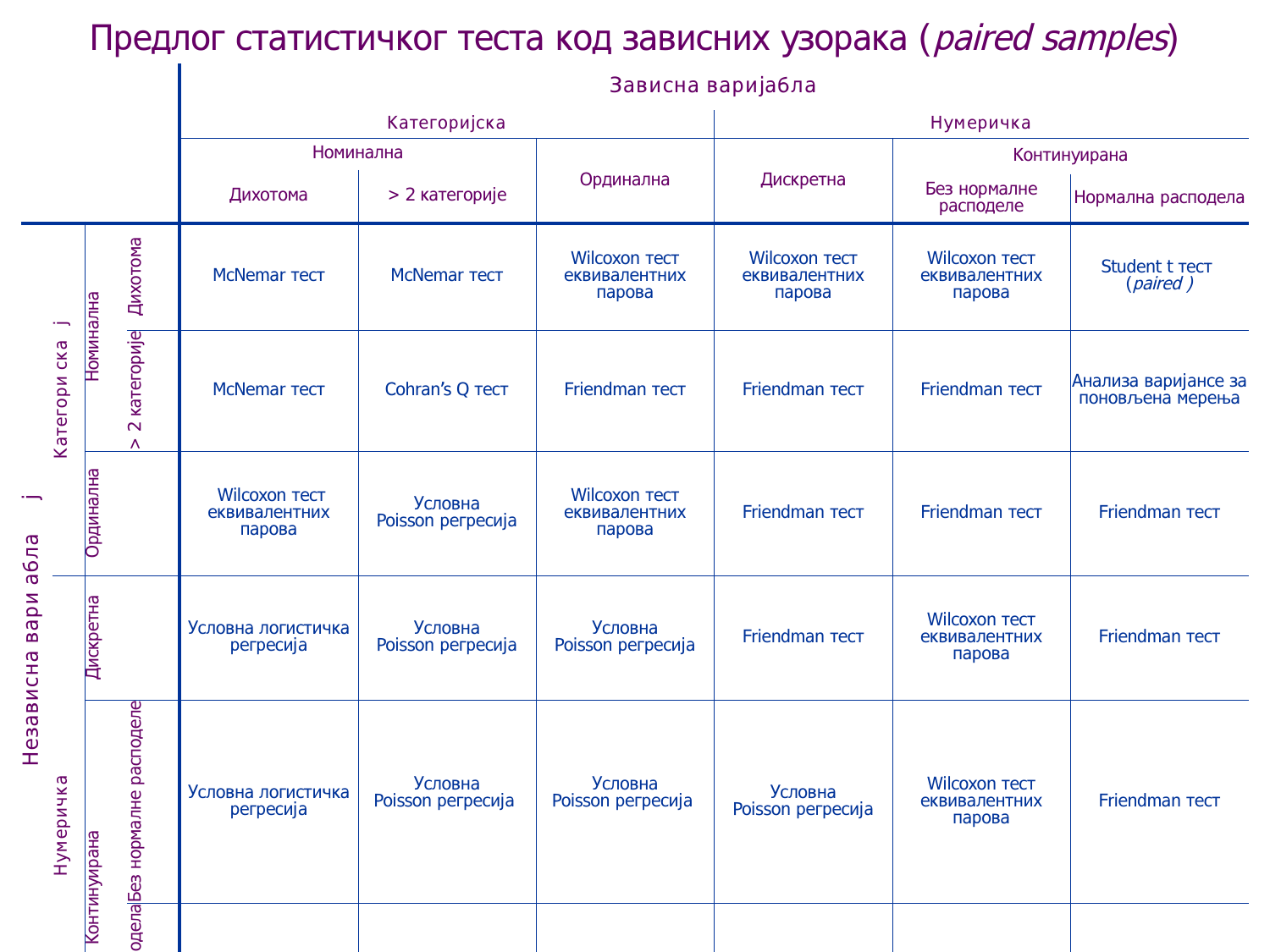

# Предлог статистичког теста код зависних узорака (paired samples)
|  |  |  |  | Зависна варијабла |  |  |  |  |  |
| --- | --- | --- | --- | --- | --- | --- | --- | --- | --- |
|  |  |  |  | Категоријска |  |  | Нумеричка |  |  |
|  |  |  |  | Номинална |  | Ординална | Дискретна | Континуирана |  |
|  |  |  |  | Дихотома | > 2 категорије |  |  |  |  |
|  |  |  |  |  |  |  |  | Без нормалне расподеле | Нормална расподела |
| Независна варијабла | Категоријска | Номинална | Дихотома | McNemar тест | McNemar тест | Wilcoxon тест еквивалентних парова | Wilcoxon тест еквивалентних парова | Wilcoxon тест еквивалентних парова | Student t тест (paired ) |
|  |  |  | > 2 категорије | McNemar тест | Cohran’s Q тест | Friendman тест | Friendman тест | Friendman тест | Анализа варијансе за поновљена мерења |
|  |  | Ординална |  | Wilcoxon тест еквивалентних парова | Условна Poisson регресија | Wilcoxon тест еквивалентних парова | Friendman тест | Friendman тест | Friendman тест |
|  | Нумеричка | Дискретна |  | Условна логистичка регресија | Условна Poisson регресија | Условна Poisson регресија | Friendman тест | Wilcoxon тест еквивалентних парова | Friendman тест |
|  |  | Континуирана | Без нормалне расподеле | Условна логистичка регресија | Условна Poisson регресија | Условна Poisson регресија | Условна Poisson регресија | Wilcoxon тест еквивалентних парова | Friendman тест |
|  |  |  | Нормална расподела | Условна логистичка регресија | Условна Poisson регресија | Условна Poisson регресија | Условна Poisson регресија | Wilcoxon тест еквивалентних парова | Student t тест (paired ) |